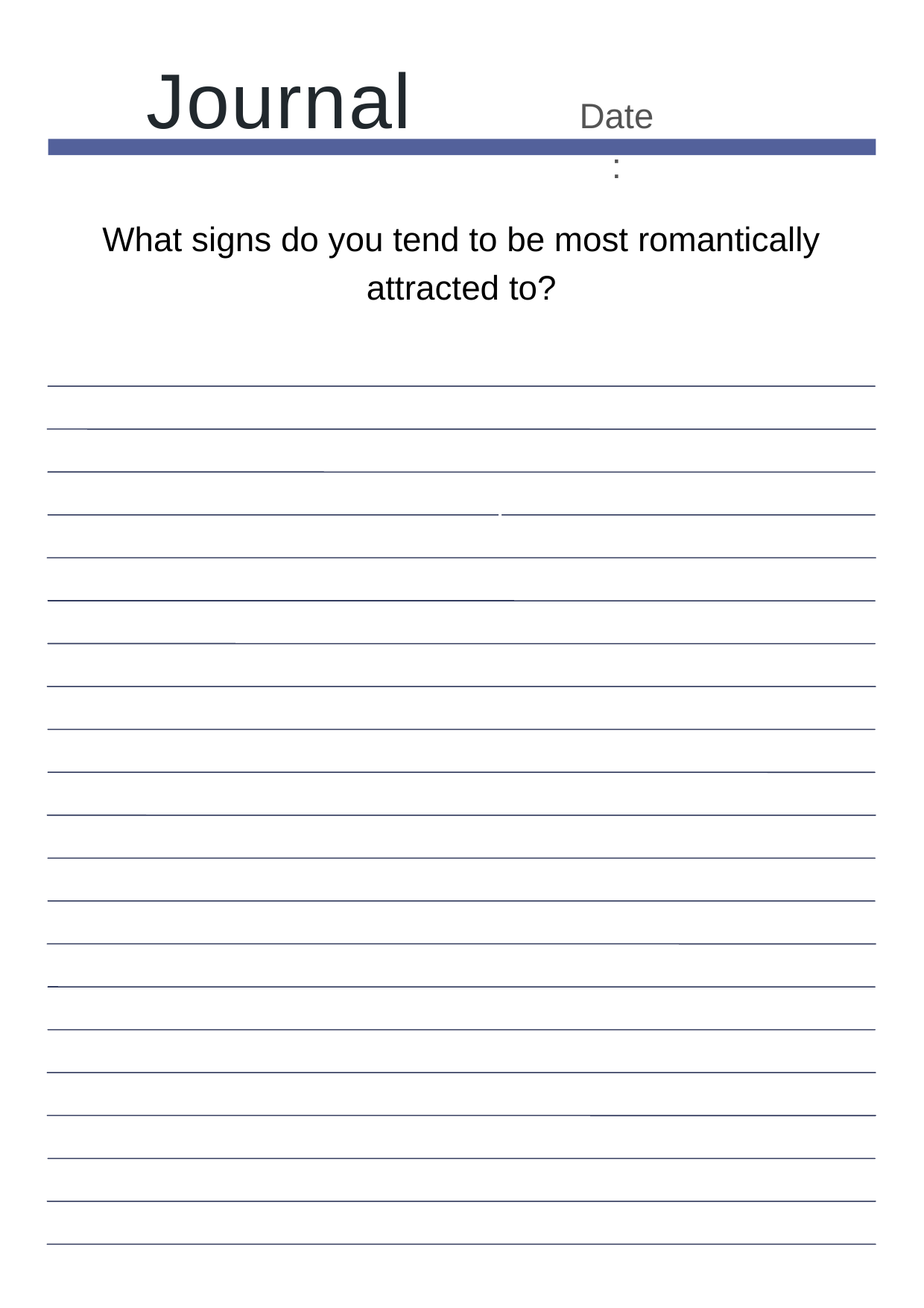

Journal
Date:

What signs do you tend to be most romantically attracted to?

Journal Prompt Here